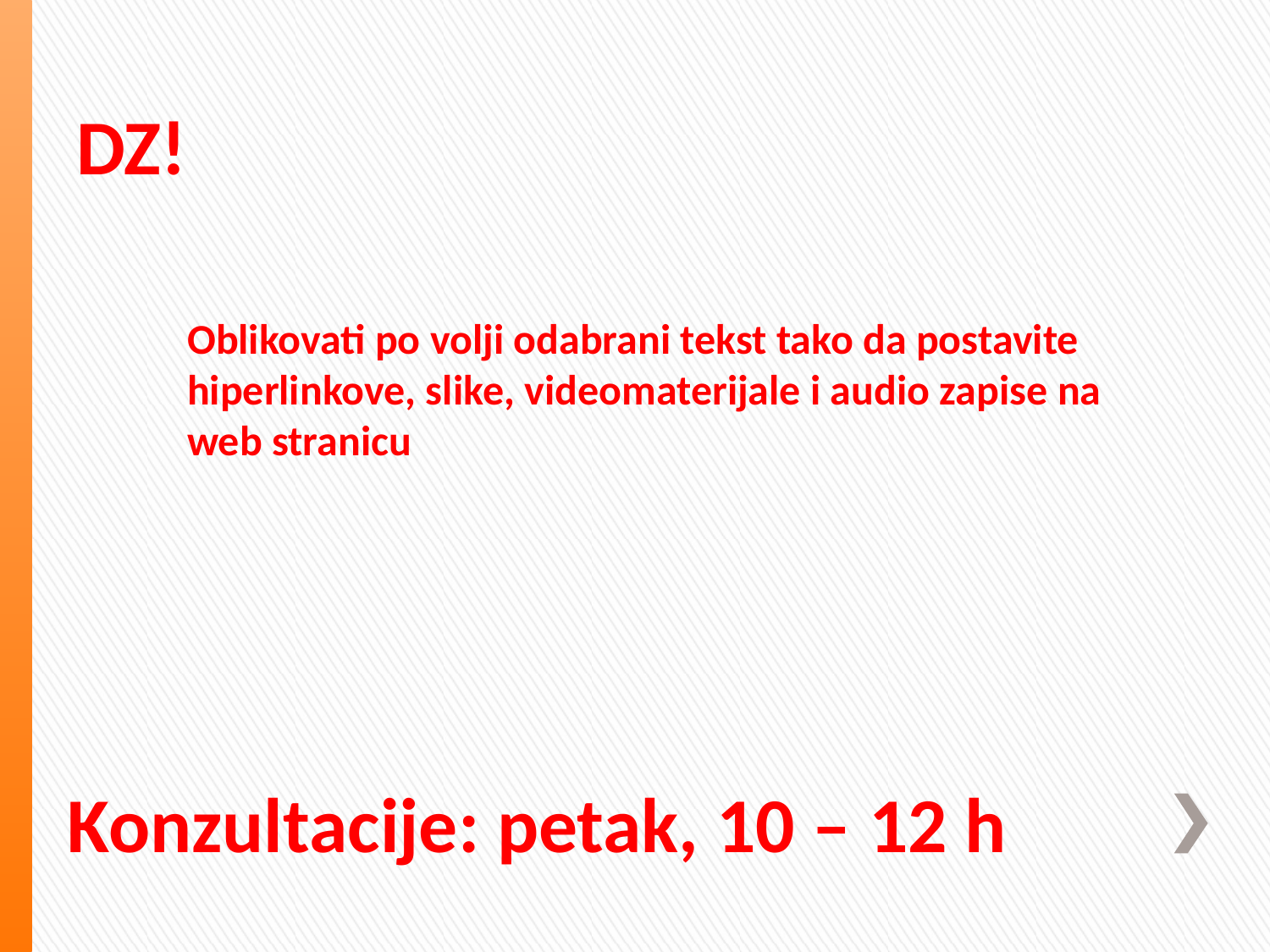

# DZ!
Oblikovati po volji odabrani tekst tako da postavite hiperlinkove, slike, videomaterijale i audio zapise na web stranicu
Konzultacije: petak, 10 – 12 h